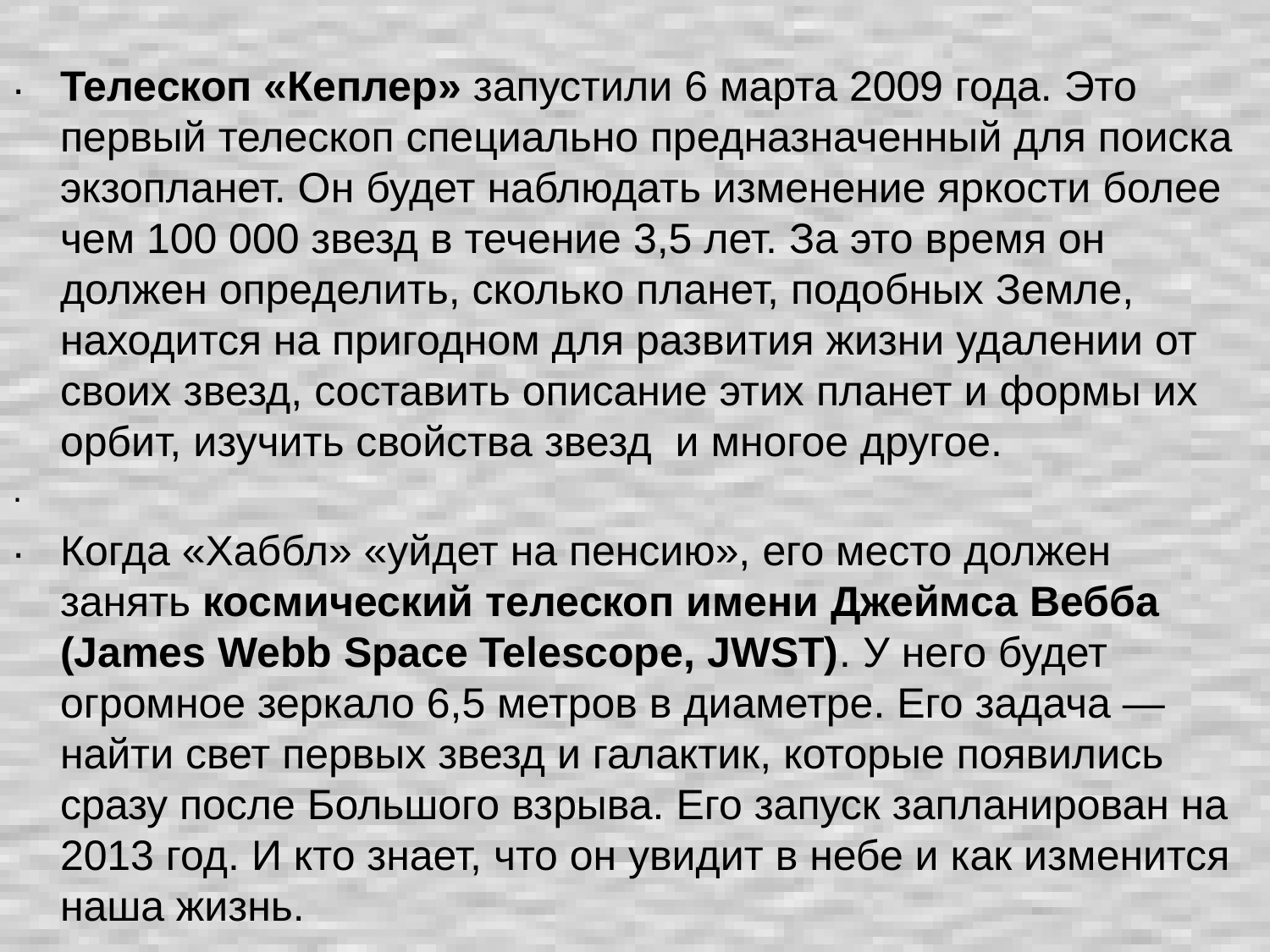

Телескоп «Кеплер» запустили 6 марта 2009 года. Это первый телескоп специально предназначенный для поиска экзопланет. Он будет наблюдать изменение яркости более чем 100 000 звезд в течение 3,5 лет. За это время он должен определить, сколько планет, подобных Земле, находится на пригодном для развития жизни удалении от своих звезд, составить описание этих планет и формы их орбит, изучить свойства звезд  и многое другое.

Когда «Хаббл» «уйдет на пенсию», его место должен занять космический телескоп имени Джеймса Вебба (James Webb Space Telescope, JWST). У него будет огромное зеркало 6,5 метров в диаметре. Его задача — найти свет первых звезд и галактик, которые появились сразу после Большого взрыва. Его запуск запланирован на 2013 год. И кто знает, что он увидит в небе и как изменится наша жизнь.